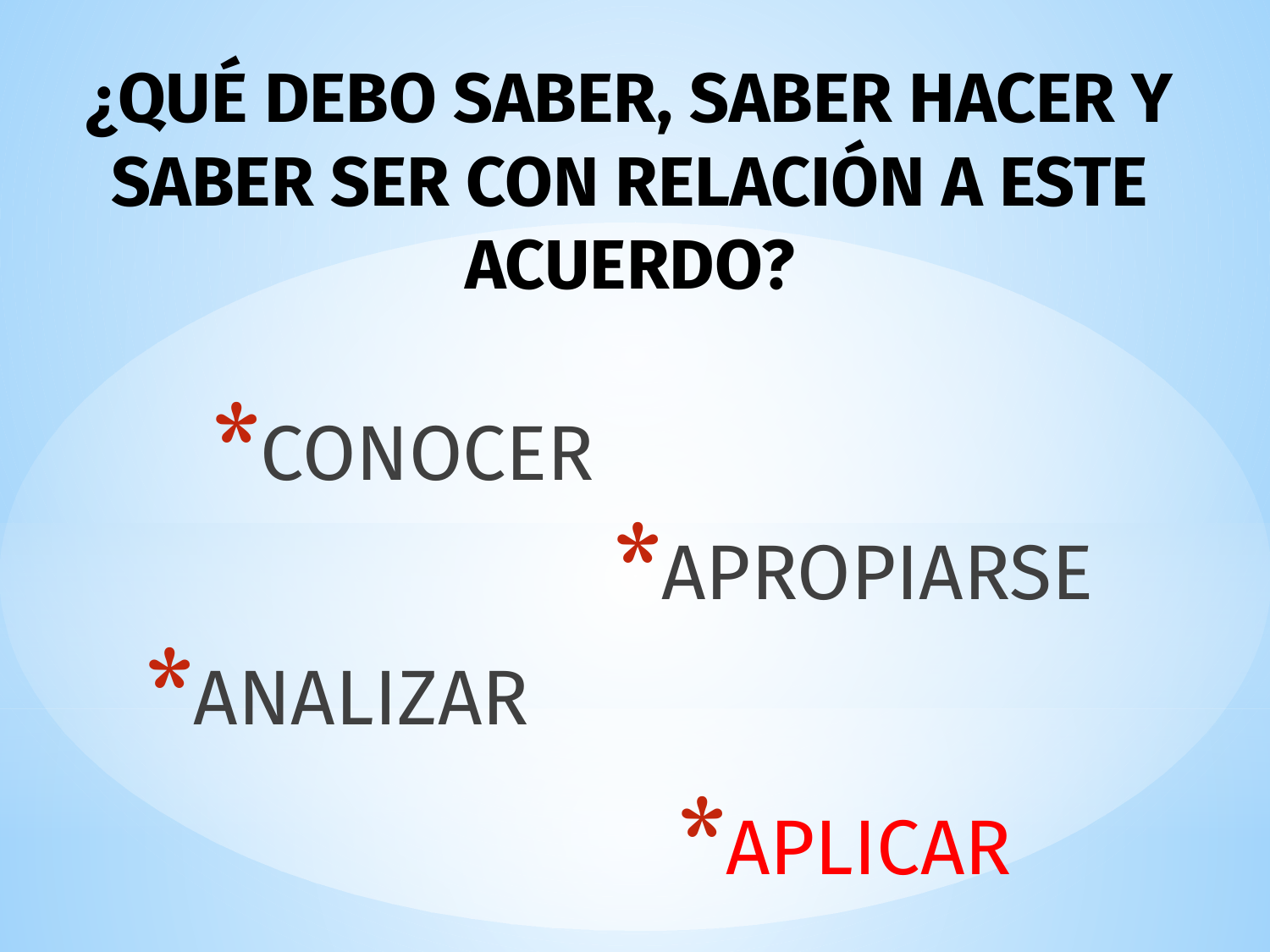

# ¿QUÉ DEBO SABER, SABER HACER Y SABER SER CON RELACIÓN A ESTE ACUERDO?
CONOCER

APROPIARSE

ANALIZAR
APLICAR